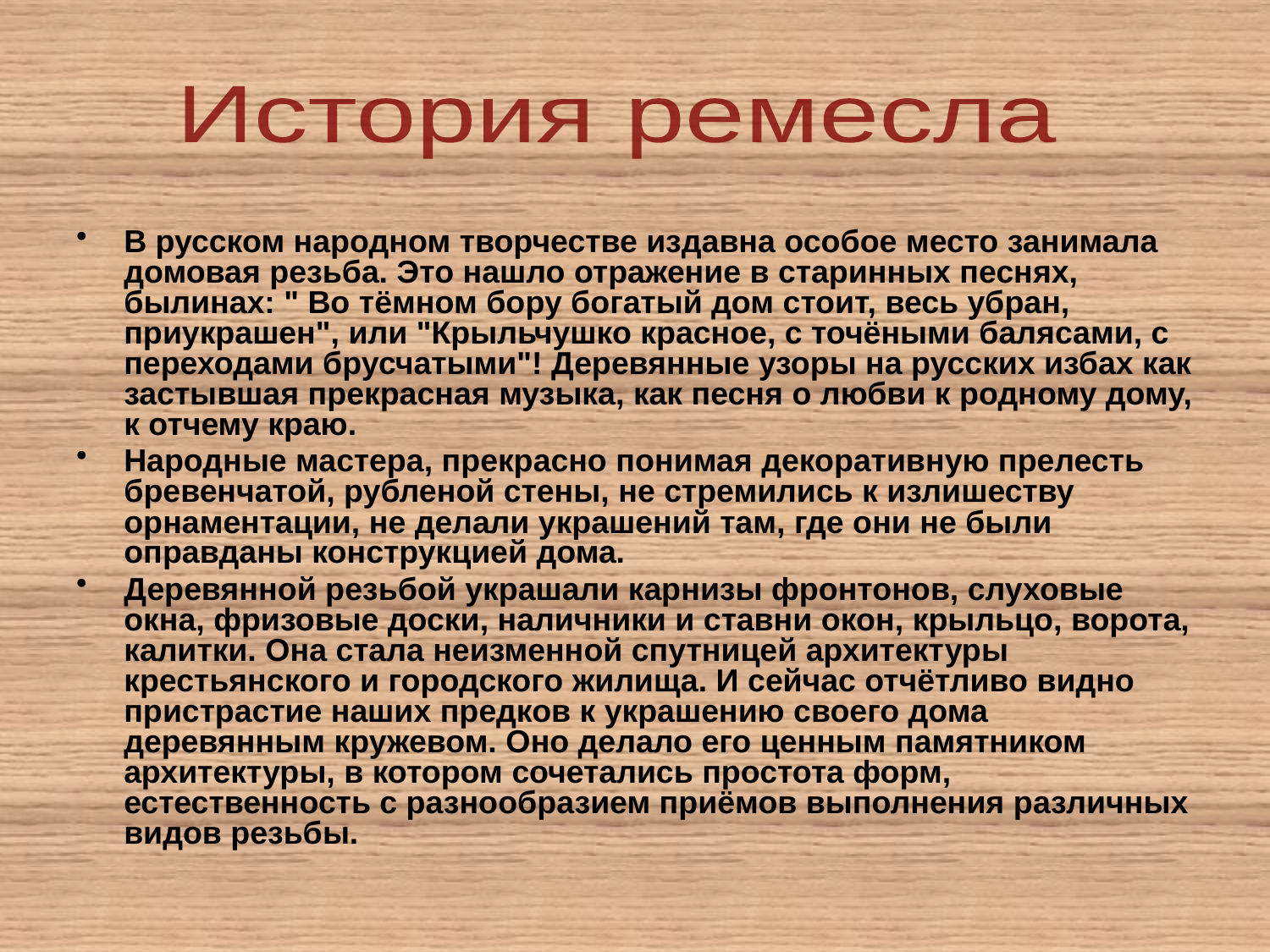

#
История ремесла
В русском народном творчестве издавна особое место занимала домовая резьба. Это нашло отражение в старинных песнях, былинах: " Во тёмном бору богатый дом стоит, весь убран, приукрашен", или "Крыльчушко красное, с точёными балясами, с переходами брусчатыми"! Деревянные узоры на русских избах как застывшая прекрасная музыка, как песня о любви к родному дому, к отчему краю.
Народные мастера, прекрасно понимая декоративную прелесть бревенчатой, рубленой стены, не стремились к излишеству орнаментации, не делали украшений там, где они не были оправданы конструкцией дома.
Деревянной резьбой украшали карнизы фронтонов, слуховые окна, фризовые доски, наличники и ставни окон, крыльцо, ворота, калитки. Она стала неизменной спутницей архитектуры крестьянского и городского жилища. И сейчас отчётливо видно пристрастие наших предков к украшению своего дома деревянным кружевом. Оно делало его ценным памятником архитектуры, в котором сочетались простота форм, естественность с разнообразием приёмов выполнения различных видов резьбы.